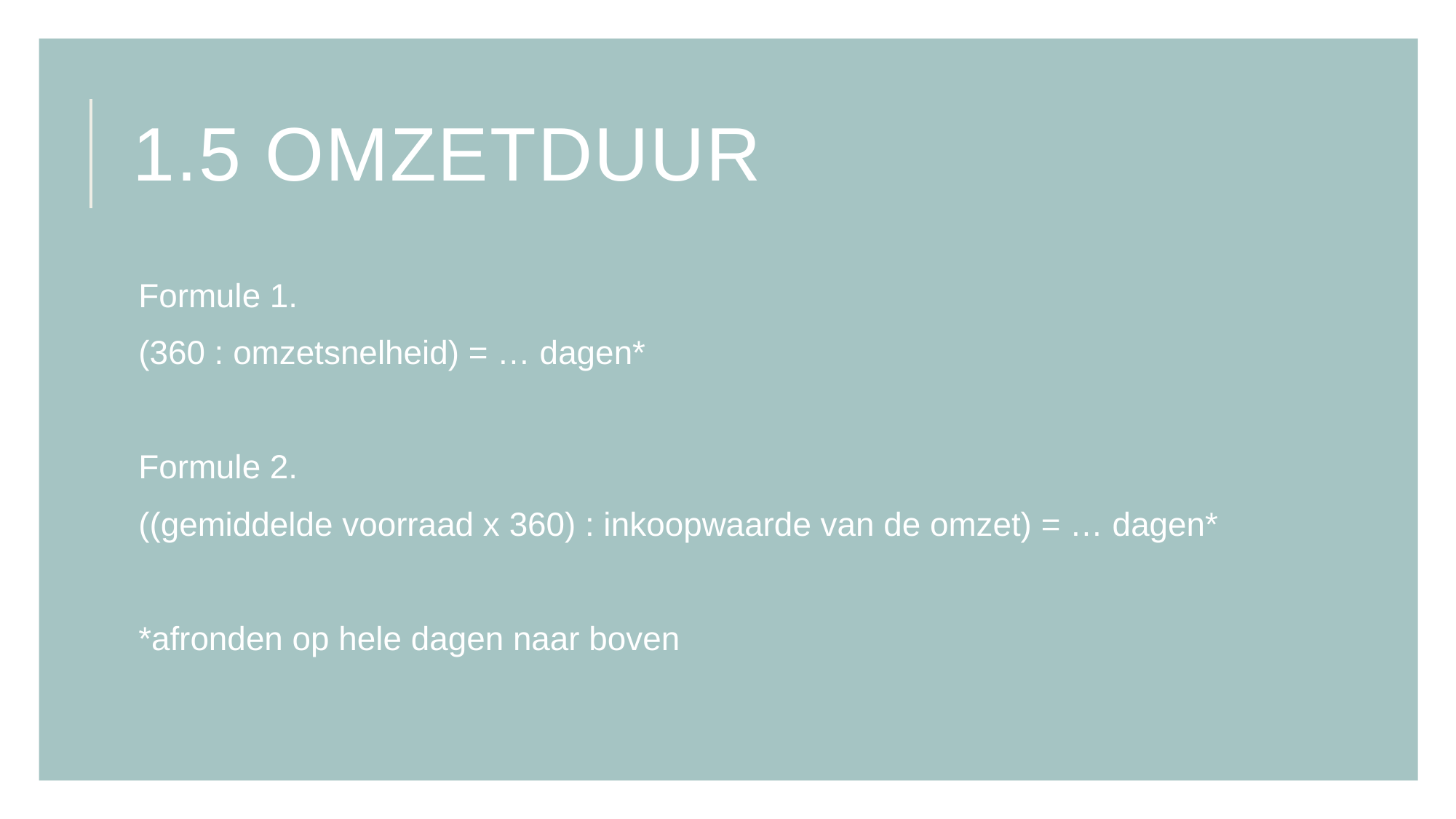

# 1.5 omzetduur
Formule 1.
(360 : omzetsnelheid) = … dagen*

Formule 2.
((gemiddelde voorraad x 360) : inkoopwaarde van de omzet) = … dagen*

*afronden op hele dagen naar boven